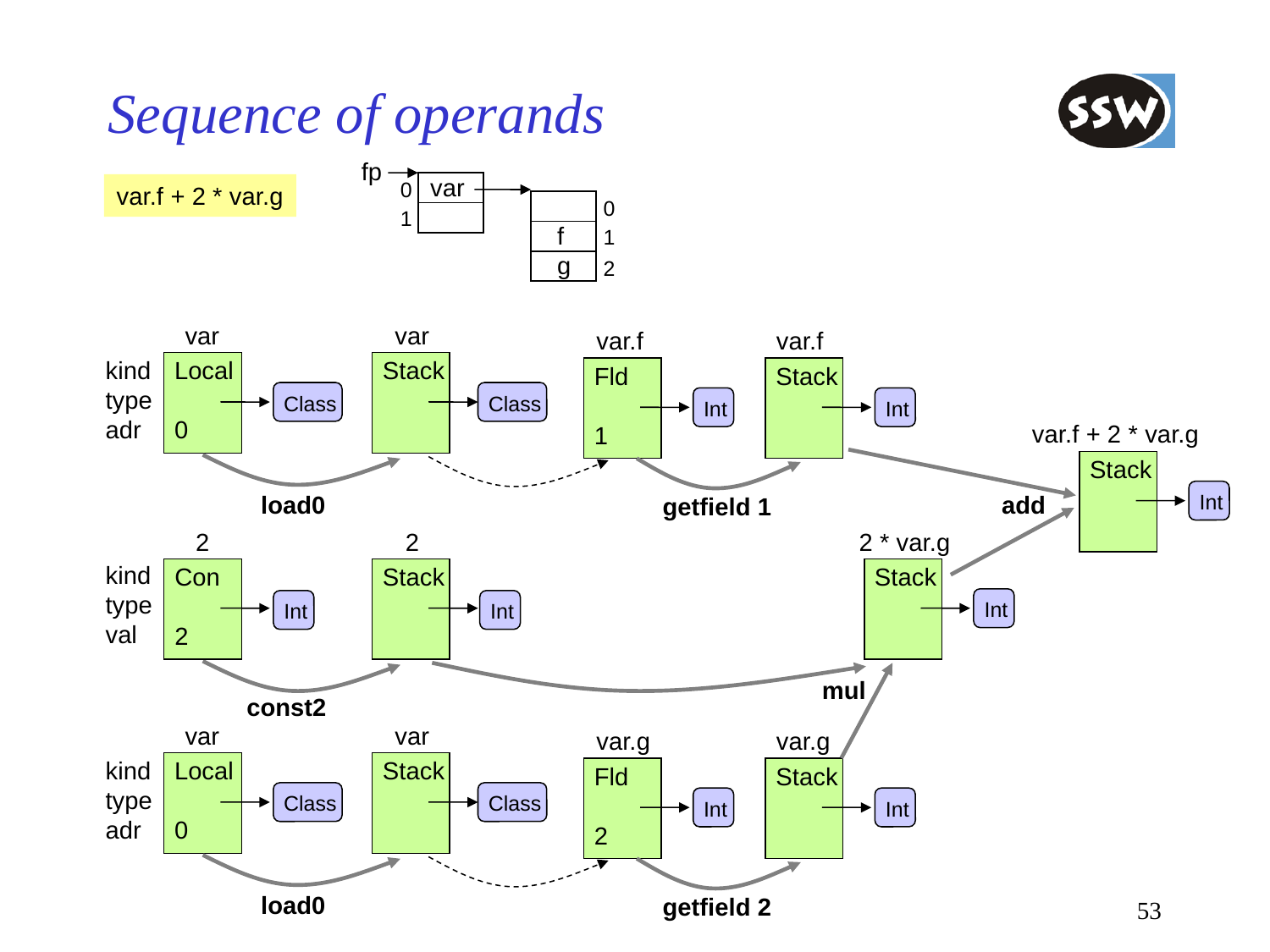

# Sequence of operands
fp
var
0

var.f + 2 * var.g
0

1

f
1

g
2

var
kind
type
adr
Local

0

Class

var
Stack

Class

load0
var.f
Fld

1

Int

var.f
Stack

Int

getfield 1
var.f + 2 * var.g
Stack

Int
add

2
kind
type
val
Con

2

Int

2
Stack

Int

const2
2 * var.g
Stack

Int

mul
var
kind
type
adr
Local

0

Class

var
Stack

Class

load0
var.g
Fld

2

Int

var.g
Stack

Int

getfield 2
53